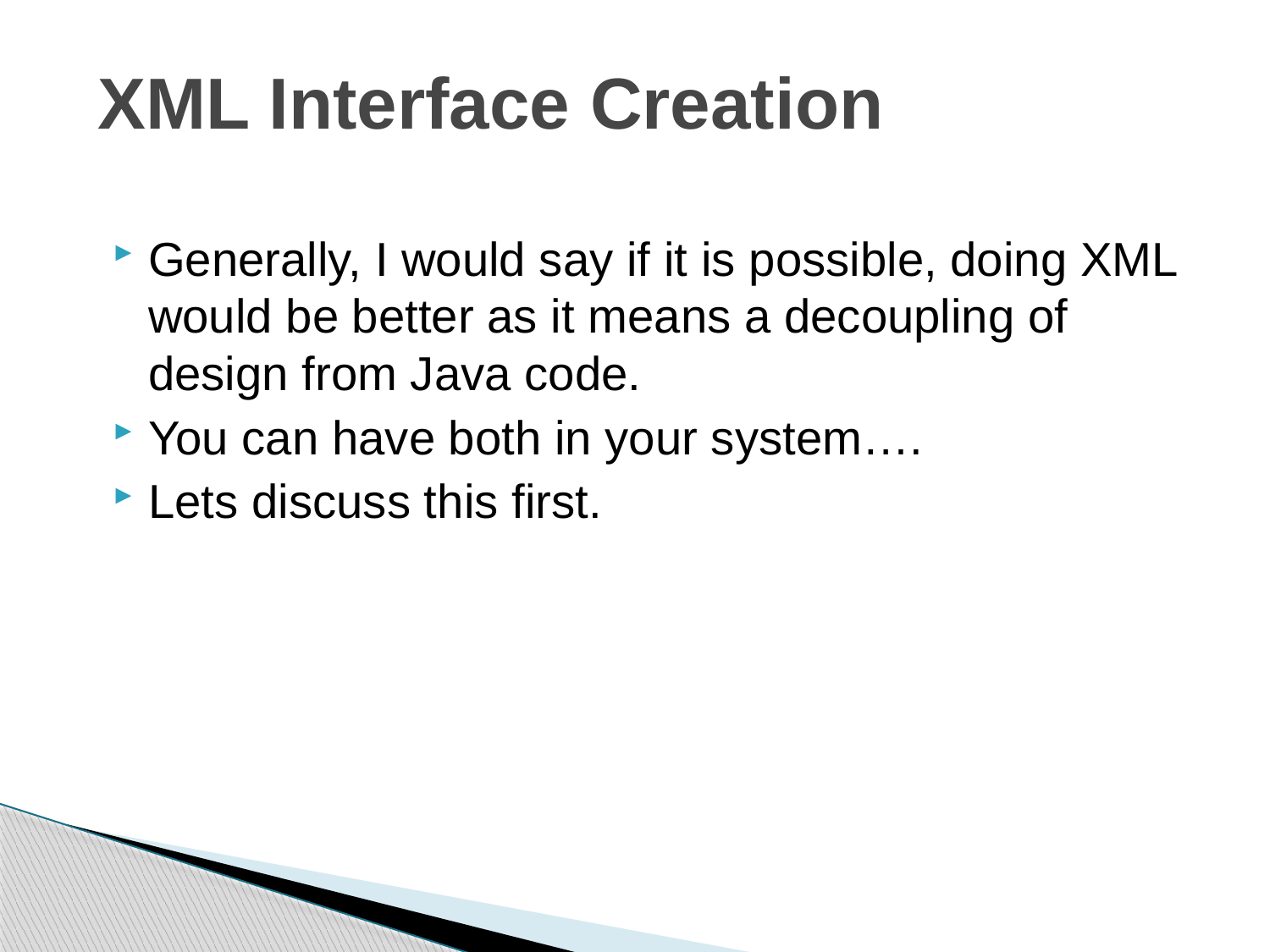

# XML Interface Creation
Generally, I would say if it is possible, doing XML would be better as it means a decoupling of design from Java code.
You can have both in your system….
Lets discuss this first.